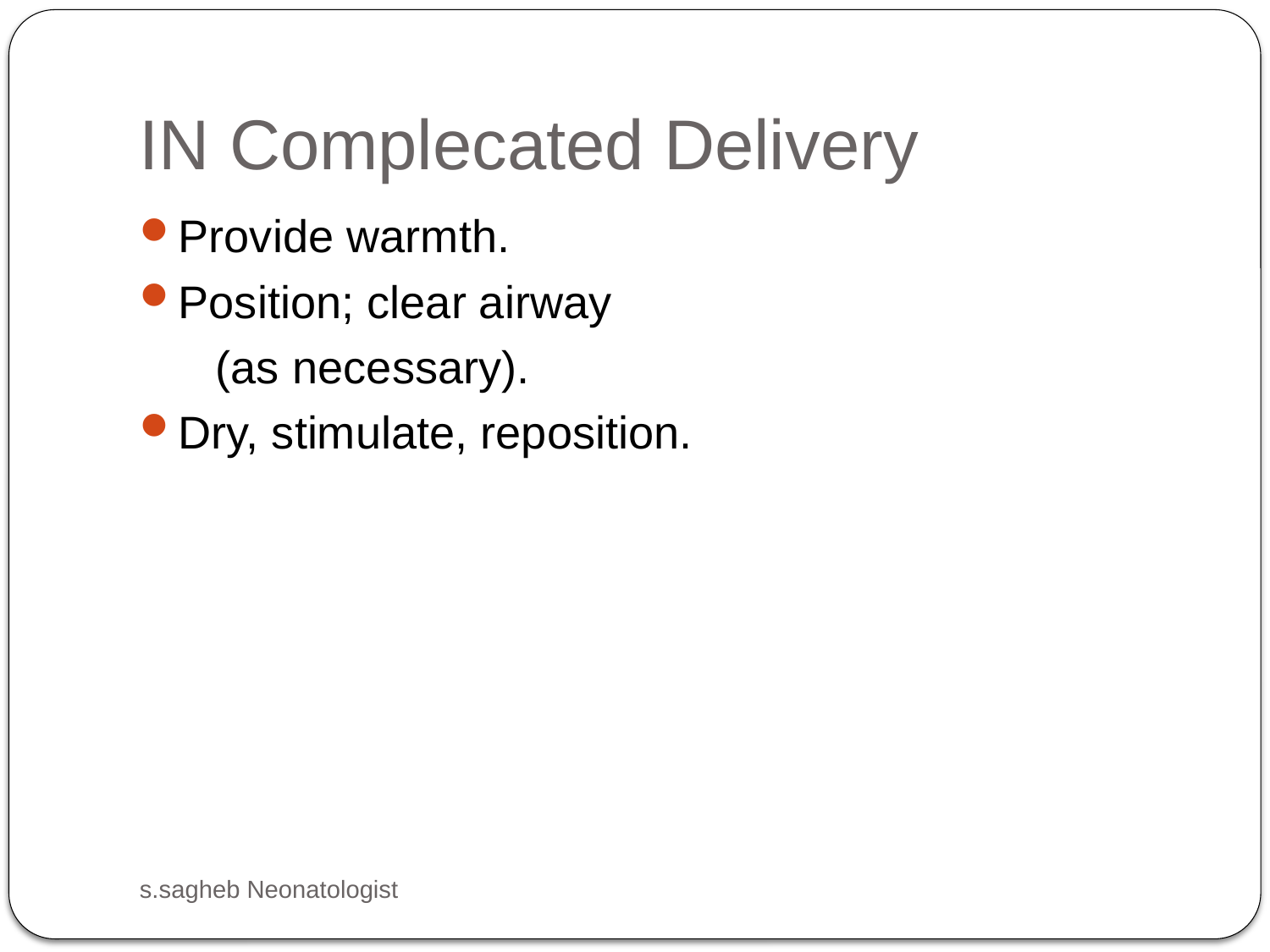

# IN Complecated Delivery
Provide warmth.
Position; clear airway
      (as necessary).
Dry, stimulate, reposition.
s.sagheb Neonatologist